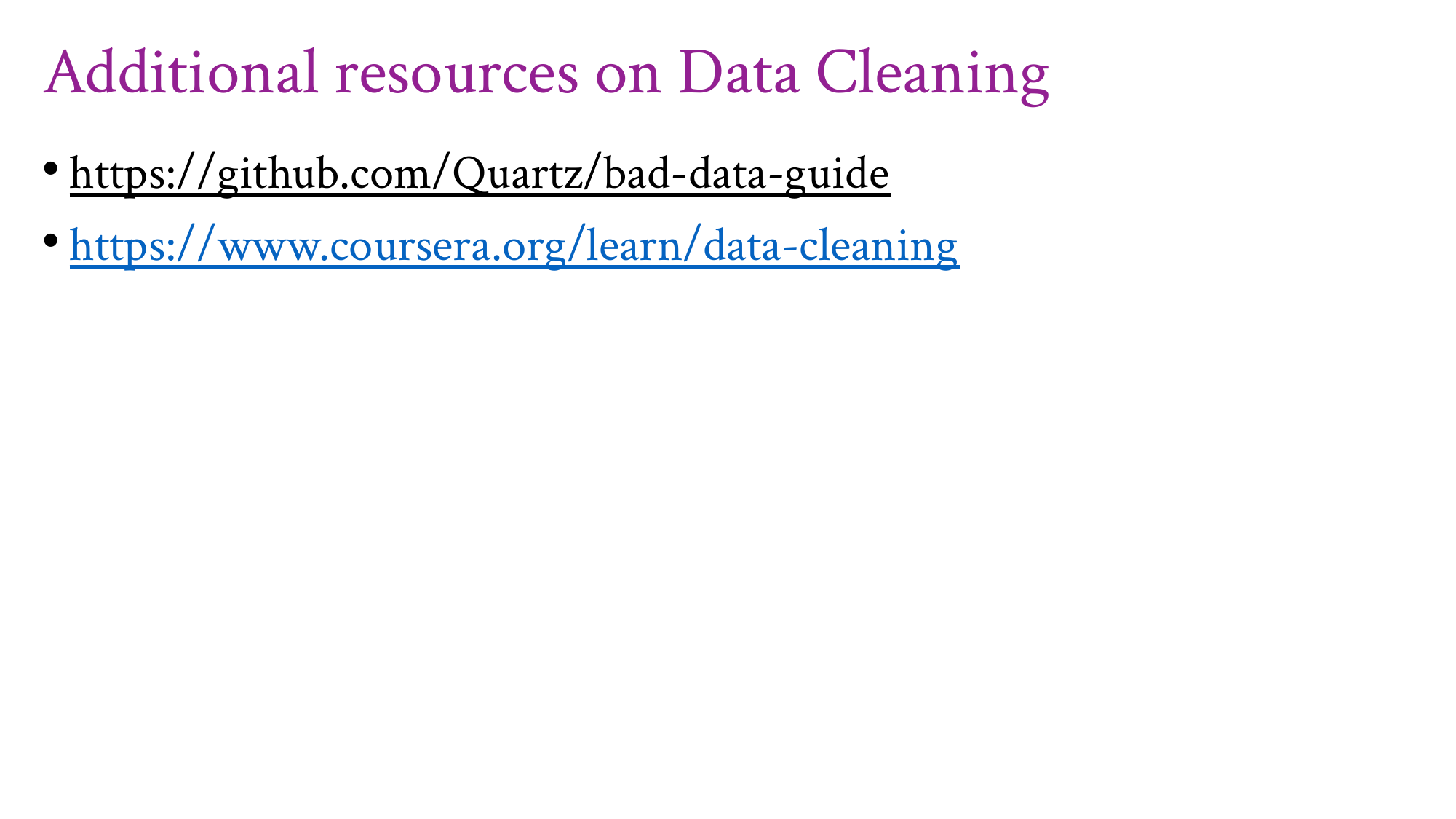

# Additional resources on Data Cleaning
https://github.com/Quartz/bad-data-guide
https://www.coursera.org/learn/data-cleaning